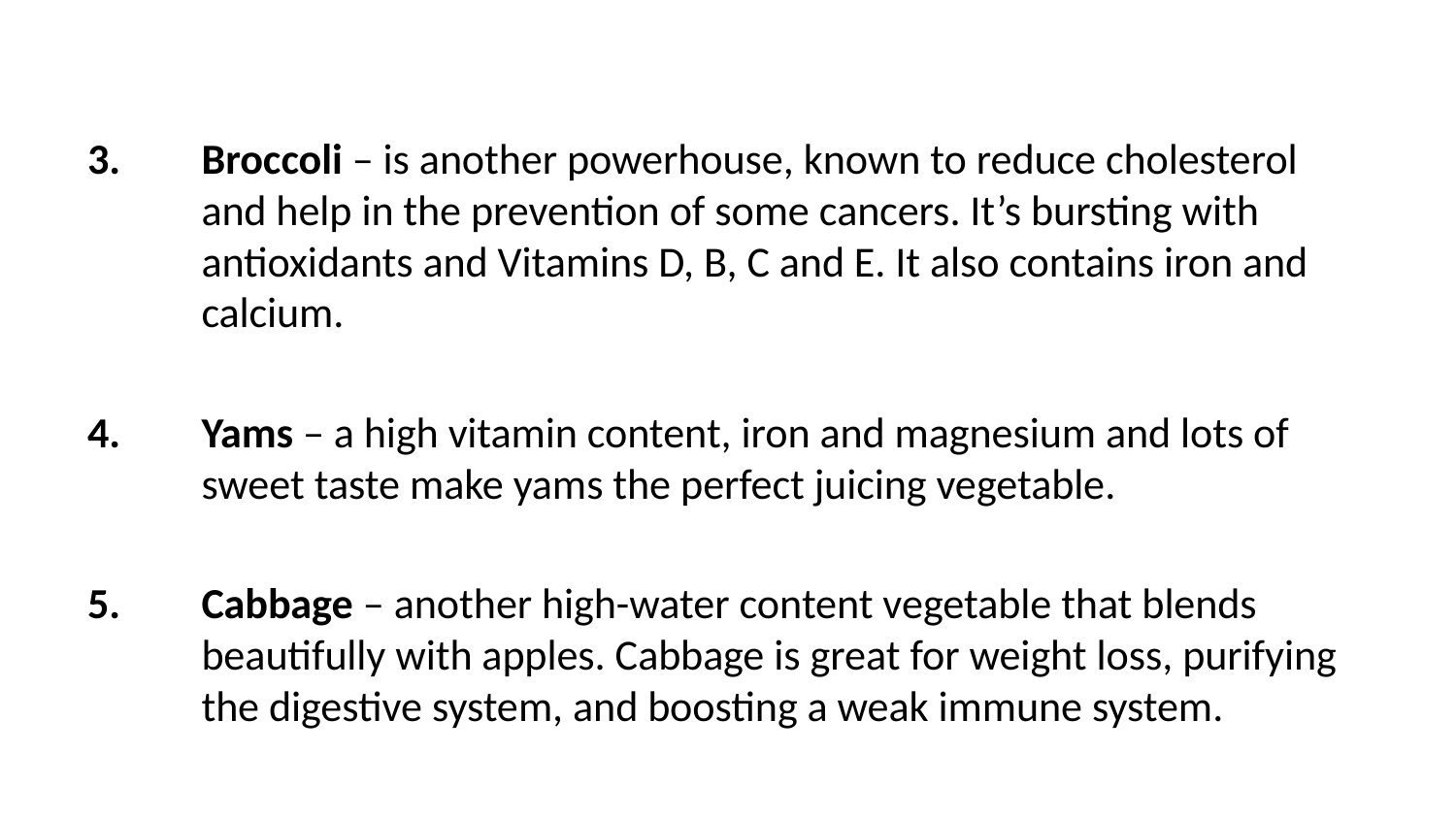

Broccoli – is another powerhouse, known to reduce cholesterol and help in the prevention of some cancers. It’s bursting with antioxidants and Vitamins D, B, C and E. It also contains iron and calcium.

Yams – a high vitamin content, iron and magnesium and lots of sweet taste make yams the perfect juicing vegetable.

Cabbage – another high-water content vegetable that blends beautifully with apples. Cabbage is great for weight loss, purifying the digestive system, and boosting a weak immune system.